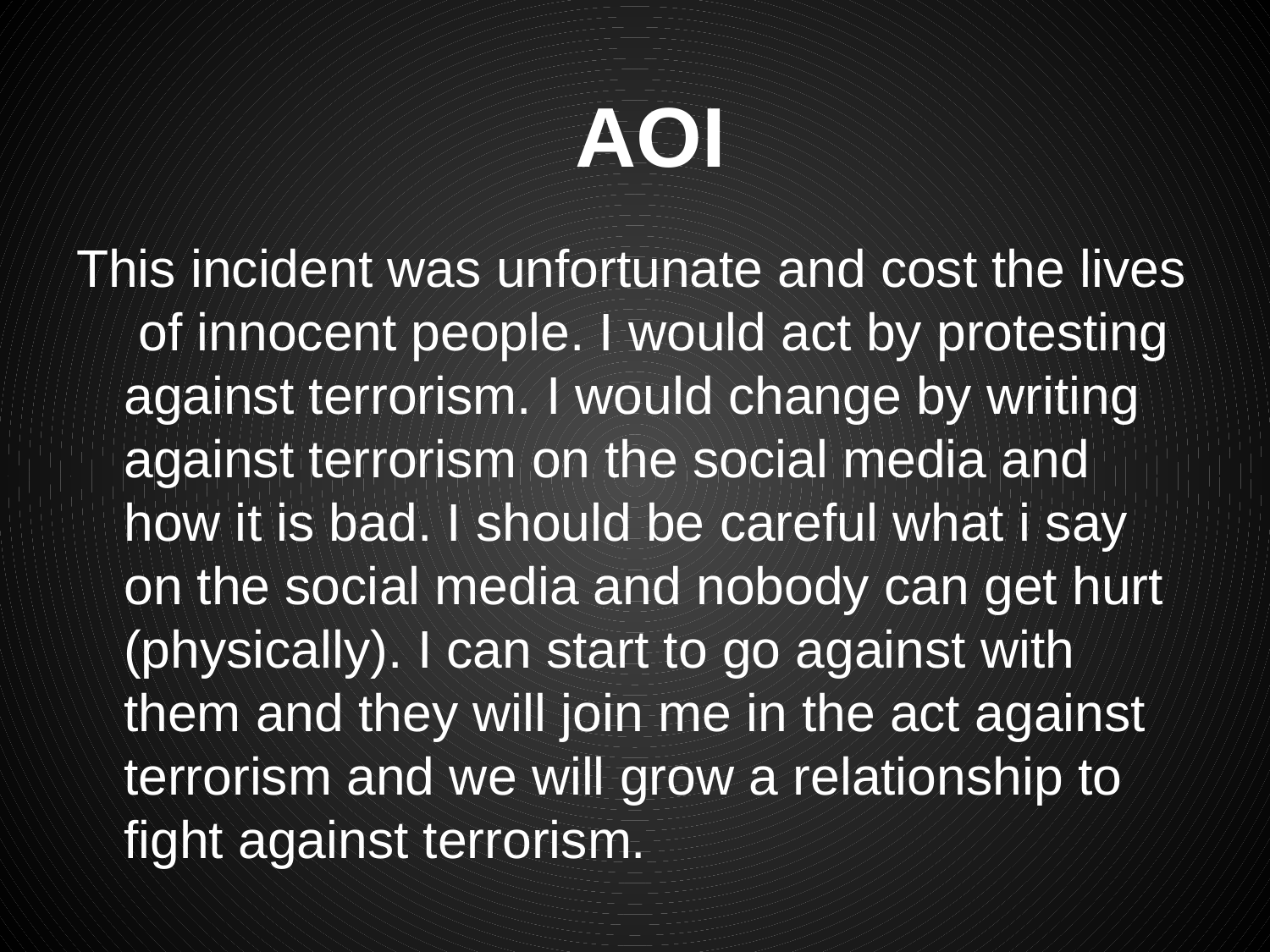

# AOI
This incident was unfortunate and cost the lives  of innocent people. I would act by protesting against terrorism. I would change by writing against terrorism on the social media and how it is bad. I should be careful what i say on the social media and nobody can get hurt (physically). I can start to go against with them and they will join me in the act against terrorism and we will grow a relationship to fight against terrorism.